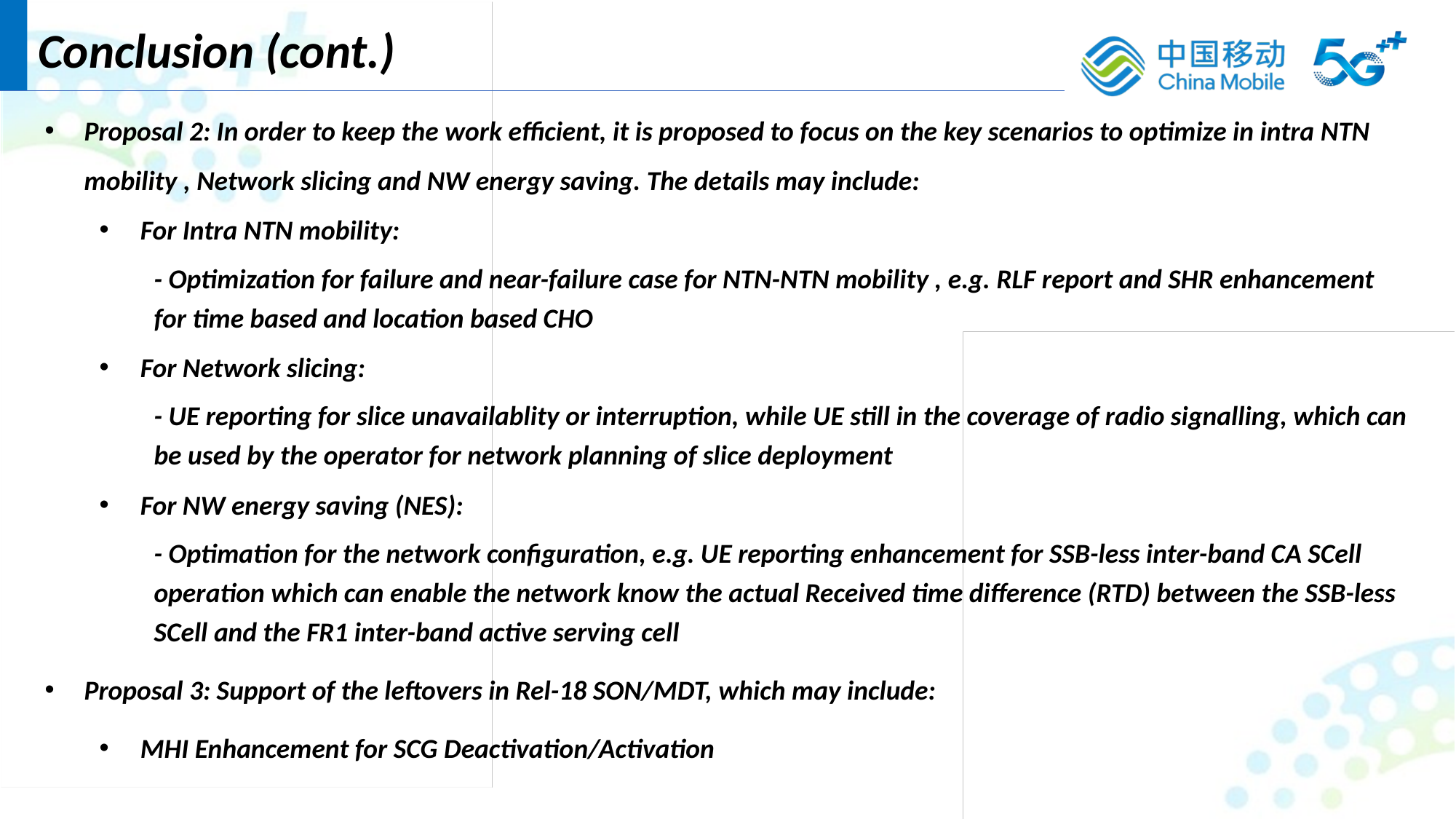

Conclusion (cont.)
Proposal 2: In order to keep the work efficient, it is proposed to focus on the key scenarios to optimize in intra NTN mobility , Network slicing and NW energy saving. The details may include:
For Intra NTN mobility:
- Optimization for failure and near-failure case for NTN-NTN mobility , e.g. RLF report and SHR enhancement for time based and location based CHO
For Network slicing:
- UE reporting for slice unavailablity or interruption, while UE still in the coverage of radio signalling, which can be used by the operator for network planning of slice deployment
For NW energy saving (NES):
- Optimation for the network configuration, e.g. UE reporting enhancement for SSB-less inter-band CA SCell operation which can enable the network know the actual Received time difference (RTD) between the SSB-less SCell and the FR1 inter-band active serving cell
Proposal 3: Support of the leftovers in Rel-18 SON/MDT, which may include:
MHI Enhancement for SCG Deactivation/Activation